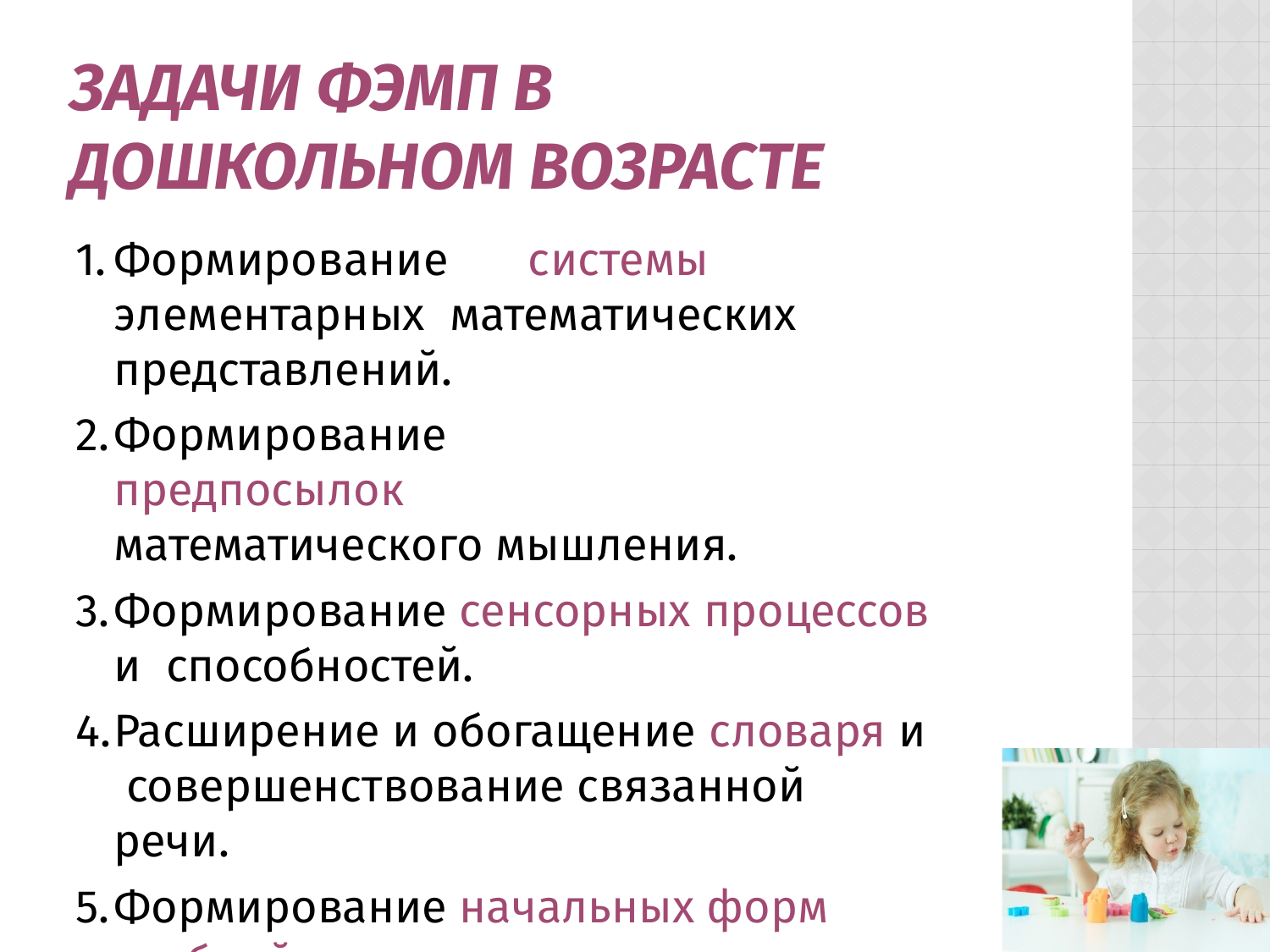

# ЗАДАЧИ ФЭМП В  ДОШКОЛЬНОМ ВОЗРАСТЕ
Формирование	системы	элементарных  математических представлений.
Формирование предпосылок  математического мышления.
Формирование сенсорных процессов и  способностей.
Расширение и обогащение словаря и  совершенствование связанной речи.
Формирование начальных форм учебной  деятельности.